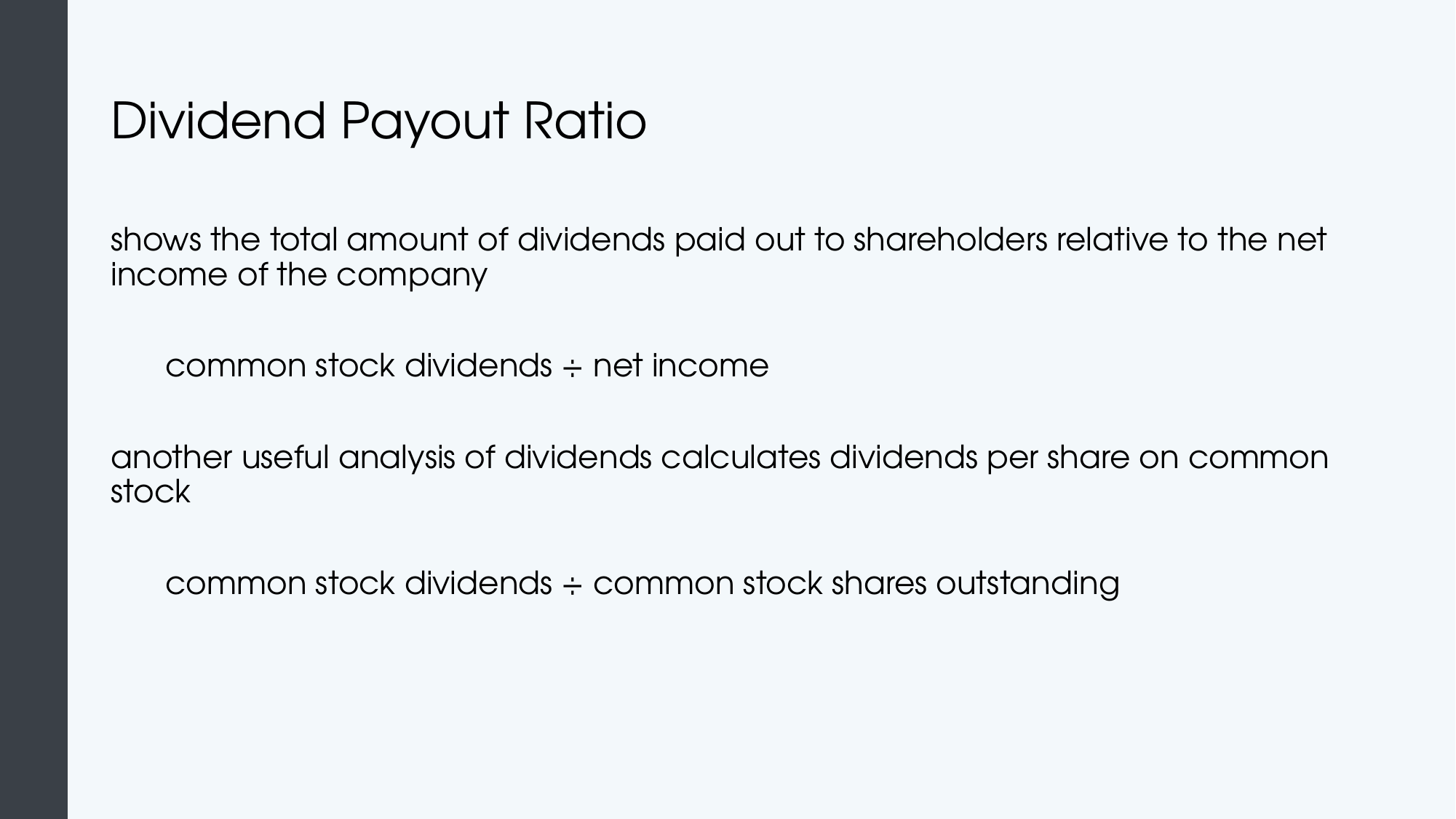

# Dividend Payout Ratio
shows the total amount of dividends paid out to shareholders relative to the net income of the company

common stock dividends ÷ net income

another useful analysis of dividends calculates dividends per share on common stock

common stock dividends ÷ common stock shares outstanding